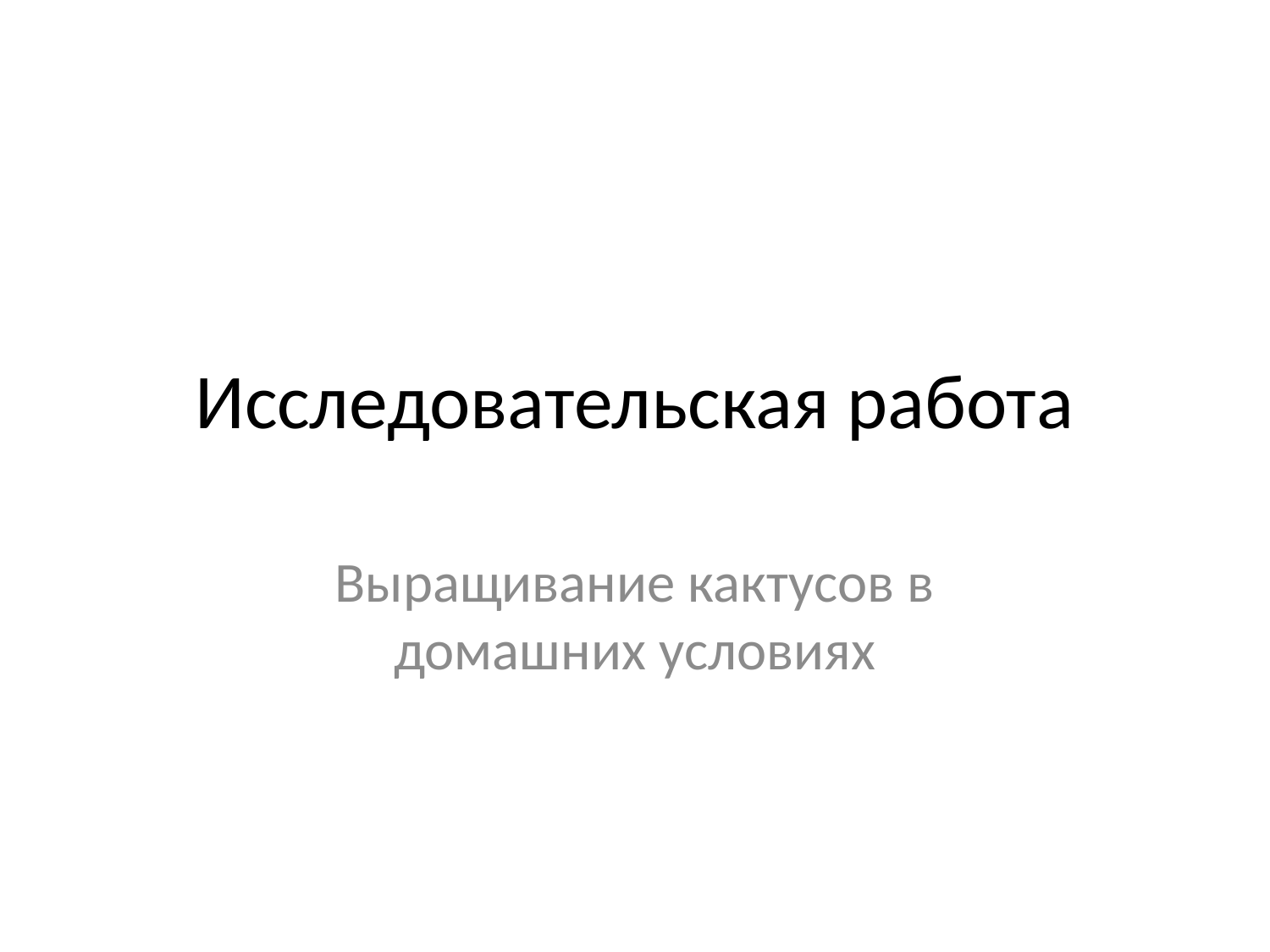

# Исследовательская работа
Выращивание кактусов в домашних условиях